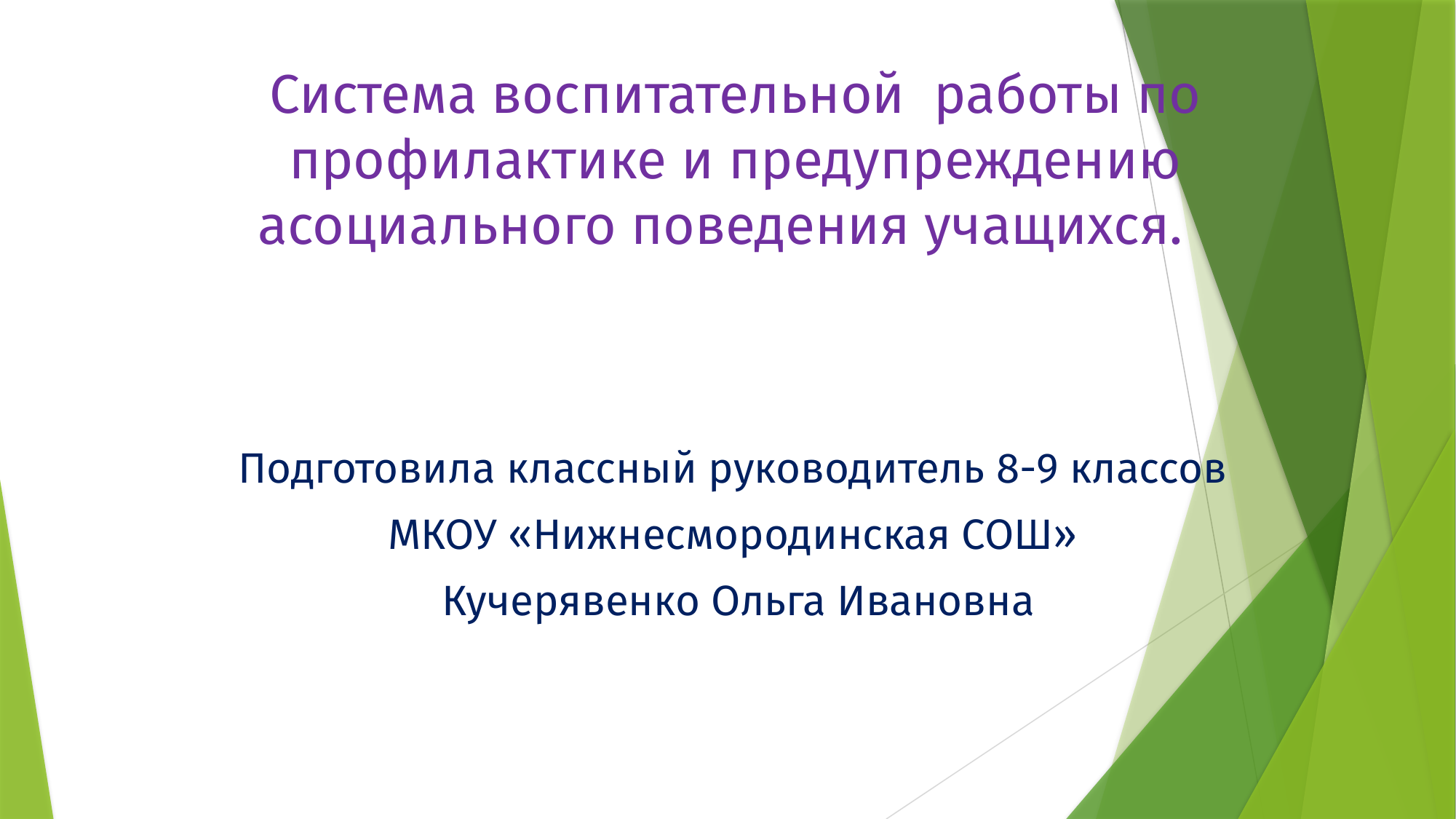

# Система воспитательной  работы по профилактике и предупреждению асоциального поведения учащихся.
Подготовила классный руководитель 8-9 классов
МКОУ «Нижнесмородинская СОШ»
Кучерявенко Ольга Ивановна